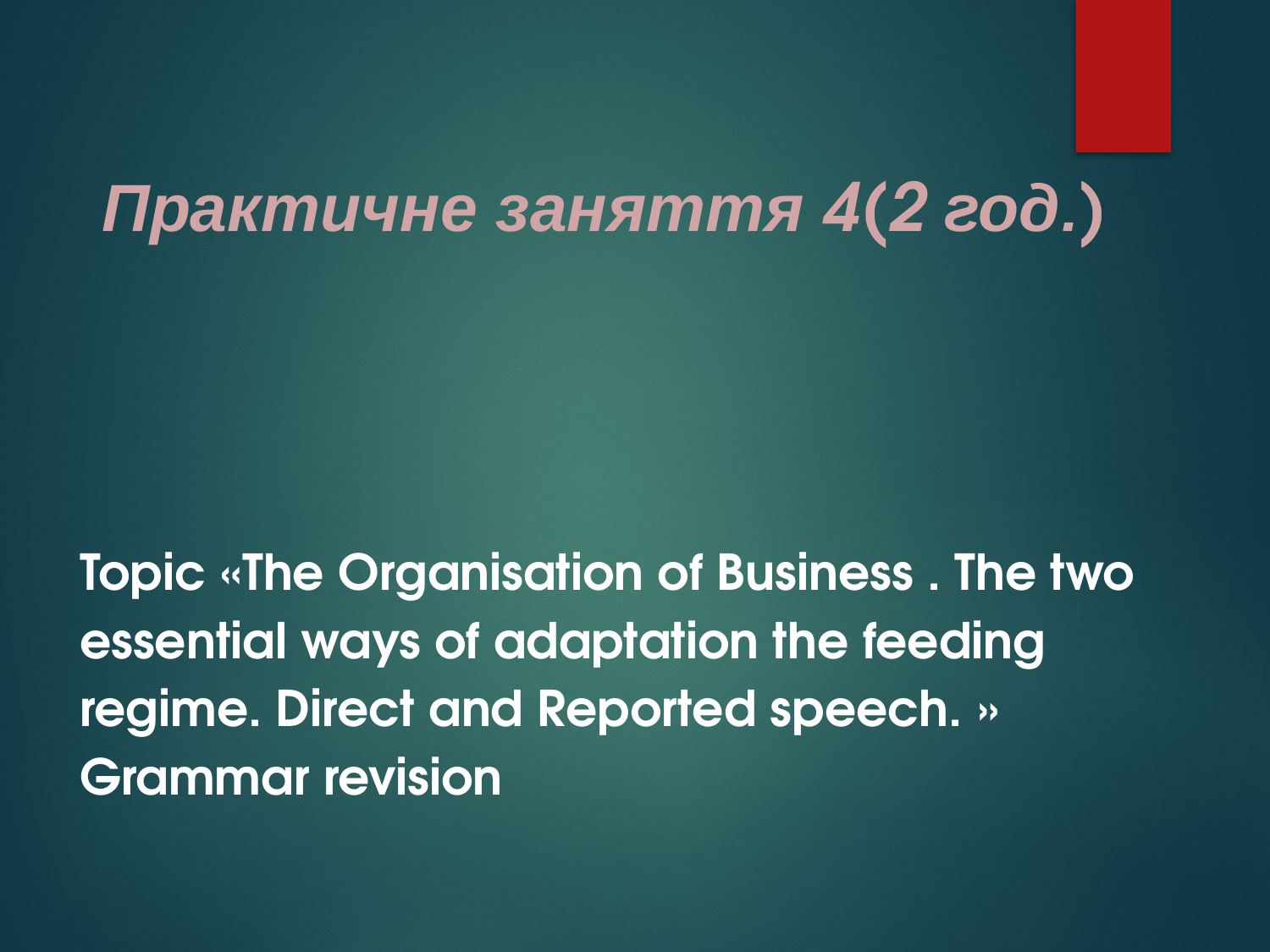

# Практичне заняття 4(2 год.)
Topic «The Organisation of Business . The two essential ways of adaptation the feeding regime. Direct and Reported speech. » Grammar revision